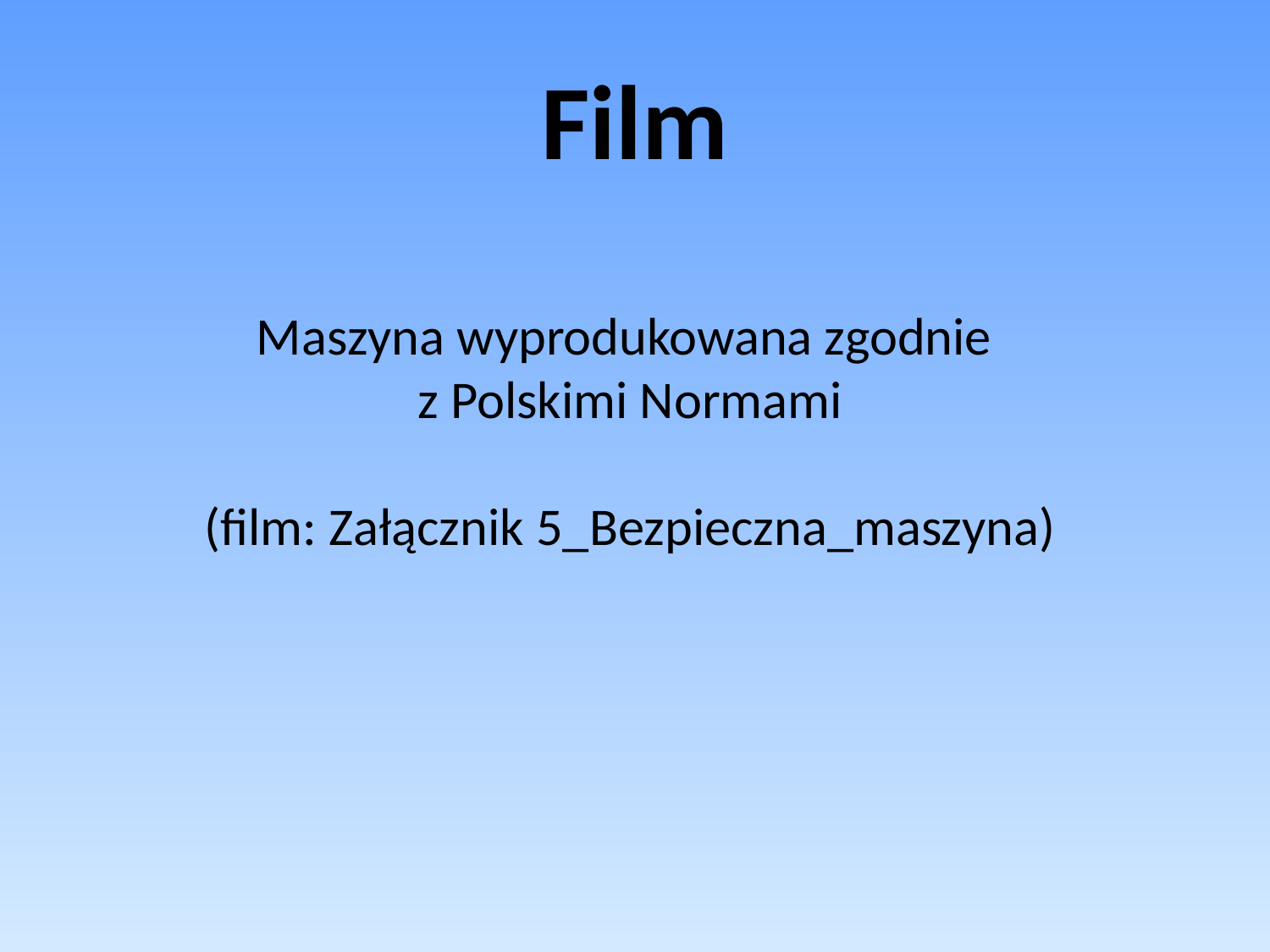

# Film
Maszyna wyprodukowana zgodnie
z Polskimi Normami

(film: Załącznik 5_Bezpieczna_maszyna)